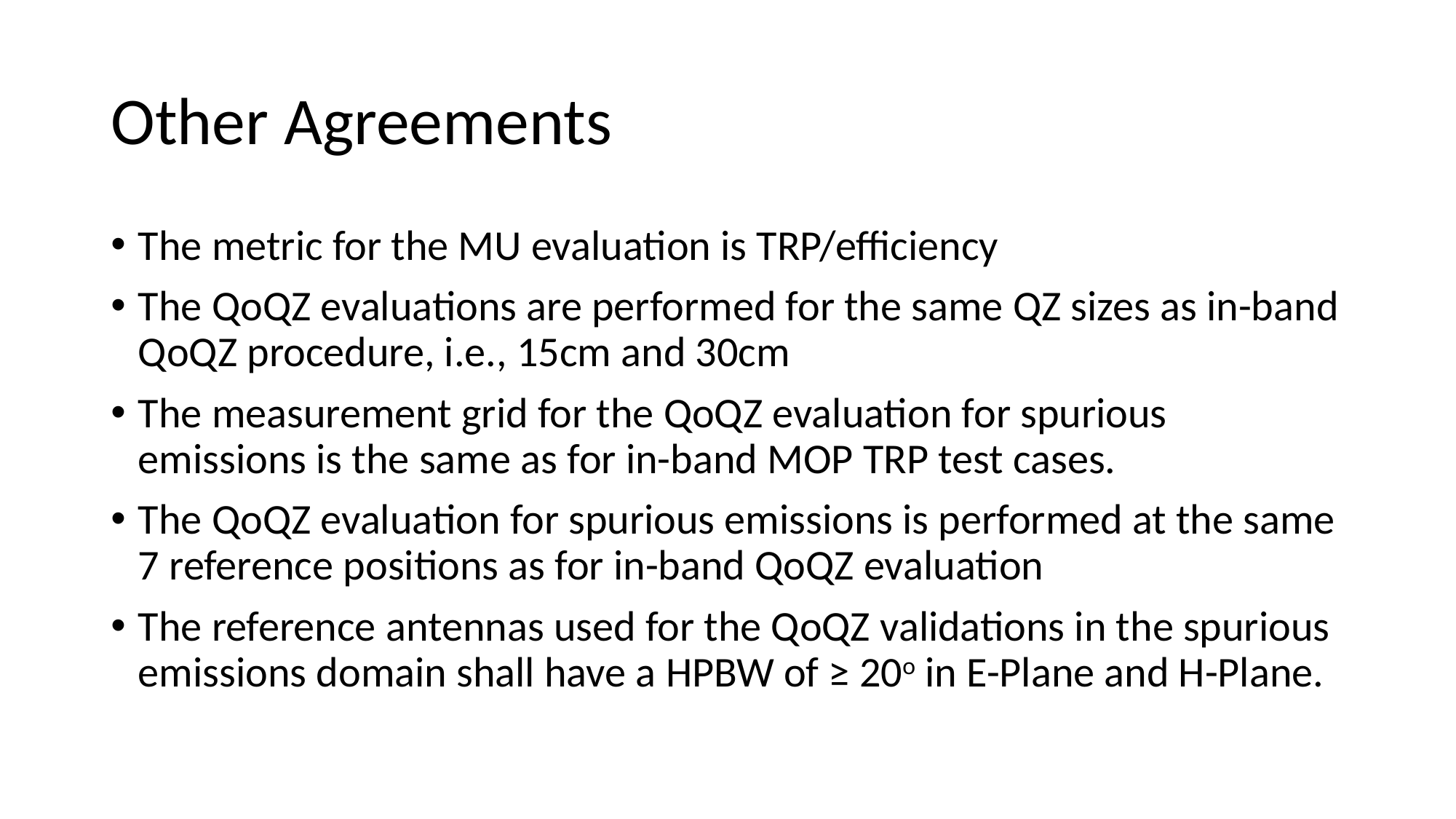

# Other Agreements
The metric for the MU evaluation is TRP/efficiency
The QoQZ evaluations are performed for the same QZ sizes as in-band QoQZ procedure, i.e., 15cm and 30cm
The measurement grid for the QoQZ evaluation for spurious emissions is the same as for in-band MOP TRP test cases.
The QoQZ evaluation for spurious emissions is performed at the same 7 reference positions as for in-band QoQZ evaluation
The reference antennas used for the QoQZ validations in the spurious emissions domain shall have a HPBW of ≥ 20o in E-Plane and H-Plane.